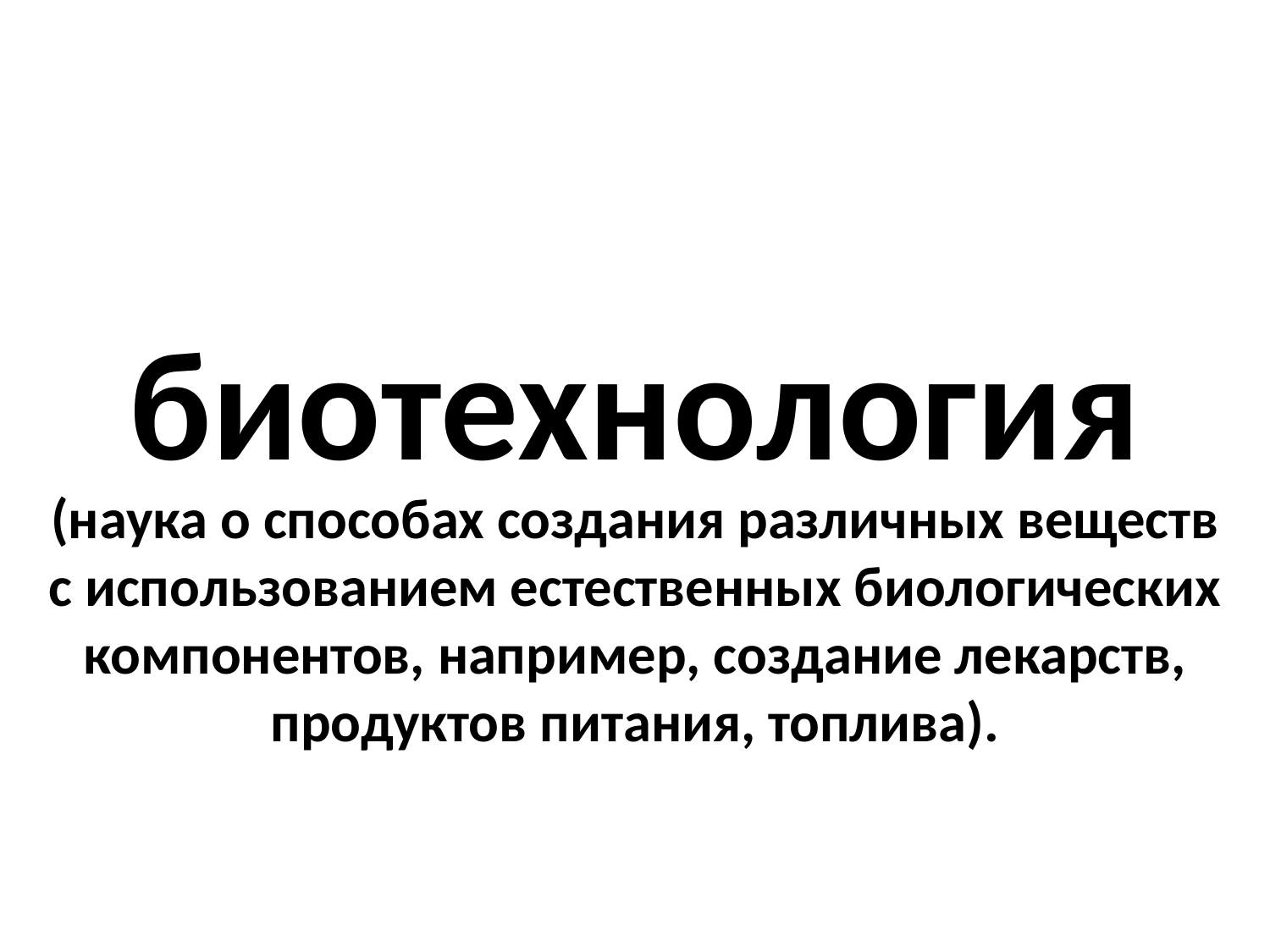

# биотехнология
(наука о способах создания различных веществ с использованием естественных биологических компонентов, например, создание лекарств, продуктов питания, топлива).